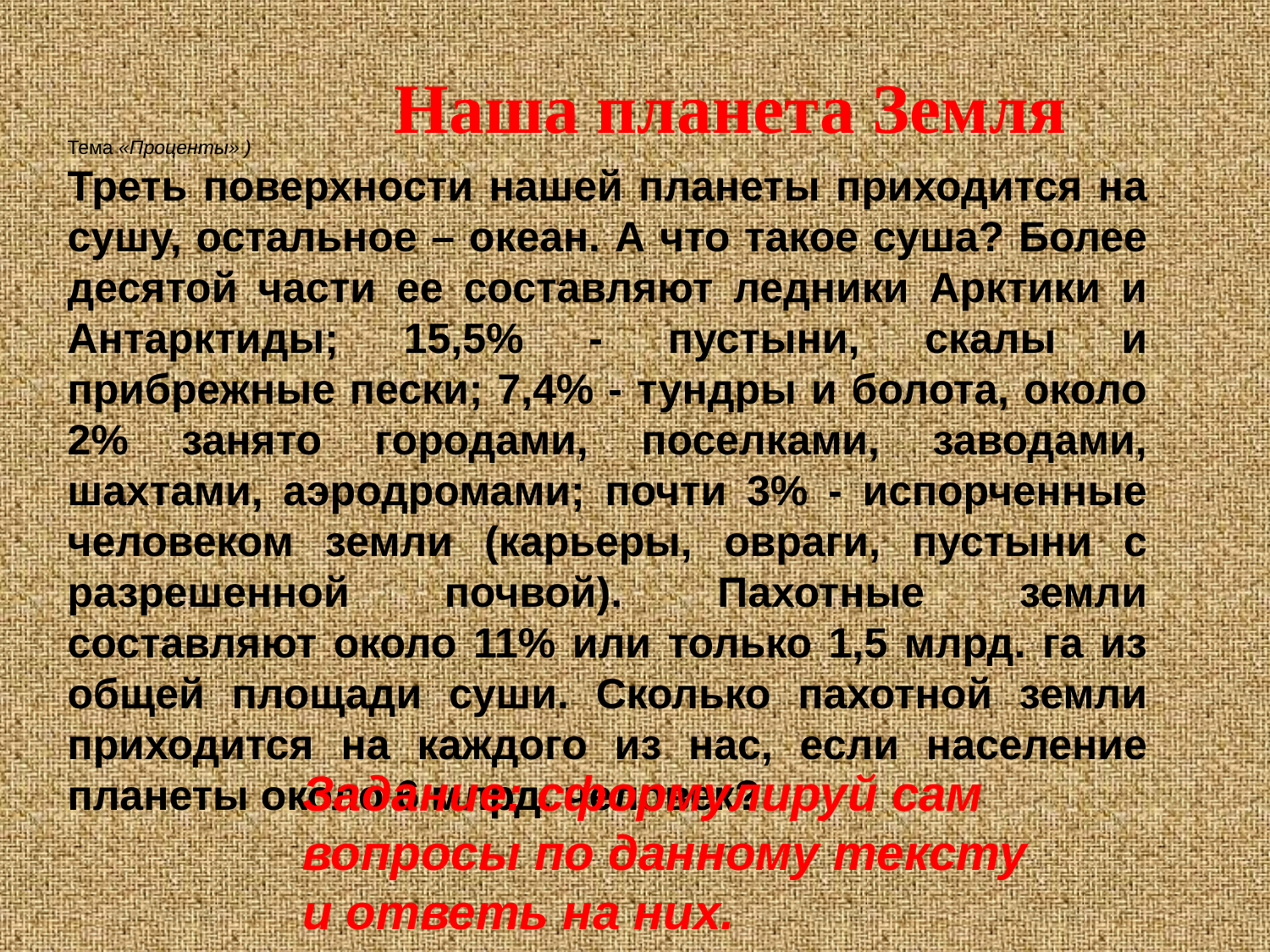

Наша планета Земля
Тема «Проценты» )
Треть поверхности нашей планеты приходится на сушу, остальное – океан. А что такое суша? Более десятой части ее составляют ледники Арктики и Антарктиды; 15,5% - пустыни, скалы и прибрежные пески; 7,4% - тундры и болота, около 2% занято городами, поселками, заводами, шахтами, аэродромами; почти 3% - испорченные человеком земли (карьеры, овраги, пустыни с разрешенной почвой). Пахотные земли составляют около 11% или только 1,5 млрд. га из общей площади суши. Сколько пахотной земли приходится на каждого из нас, если население планеты около 6 млрд. человек?
Задание: сформулируй сам вопросы по данному тексту и ответь на них.